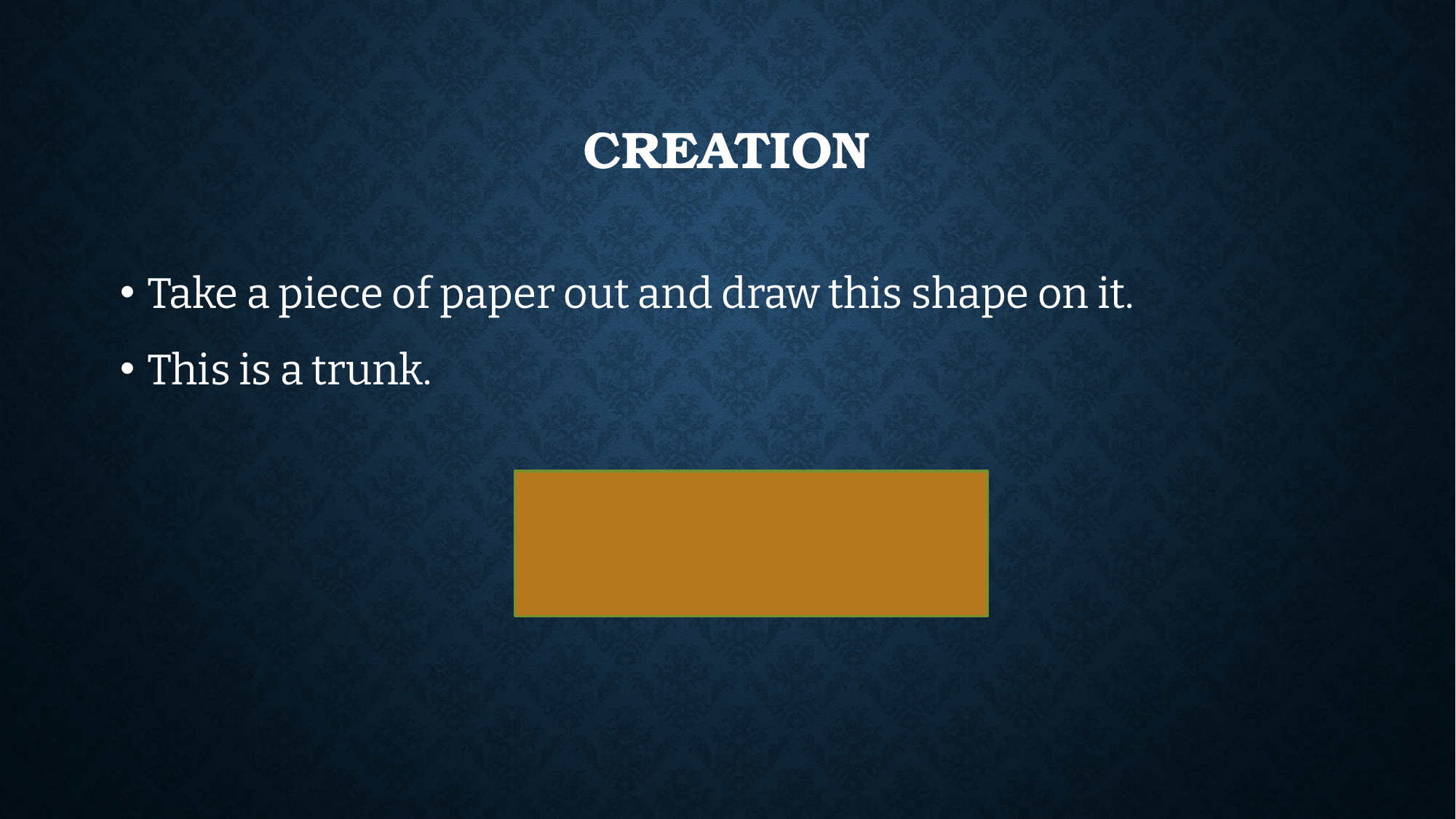

# Creation
Take a piece of paper out and draw this shape on it.
This is a trunk.
The teacher quietly called his mom.